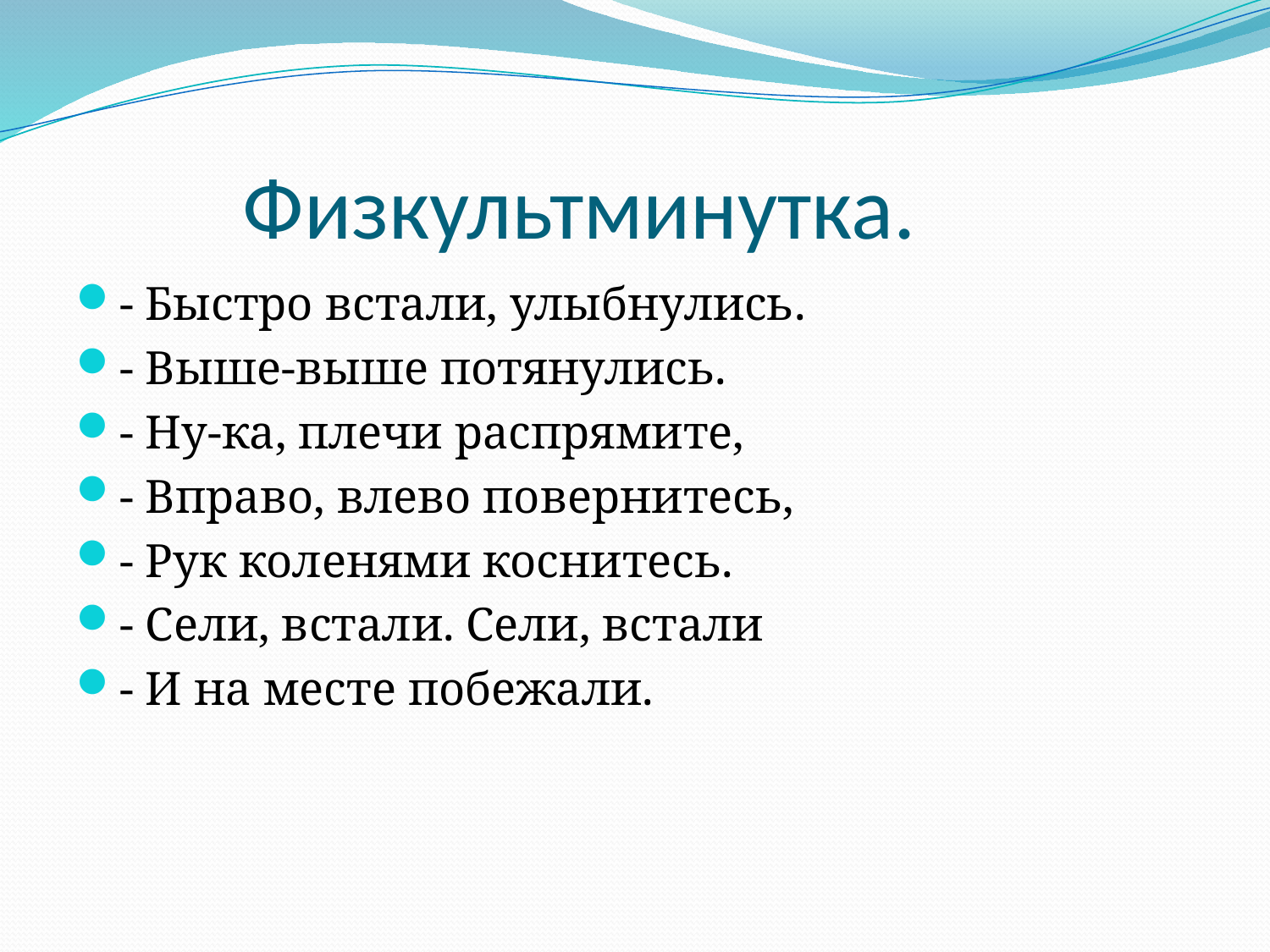

# Физкультминутка.
- Быстро встали, улыбнулись.
- Выше-выше потянулись.
- Ну-ка, плечи распрямите,
- Вправо, влево повернитесь,
- Рук коленями коснитесь.
- Сели, встали. Сели, встали
- И на месте побежали.